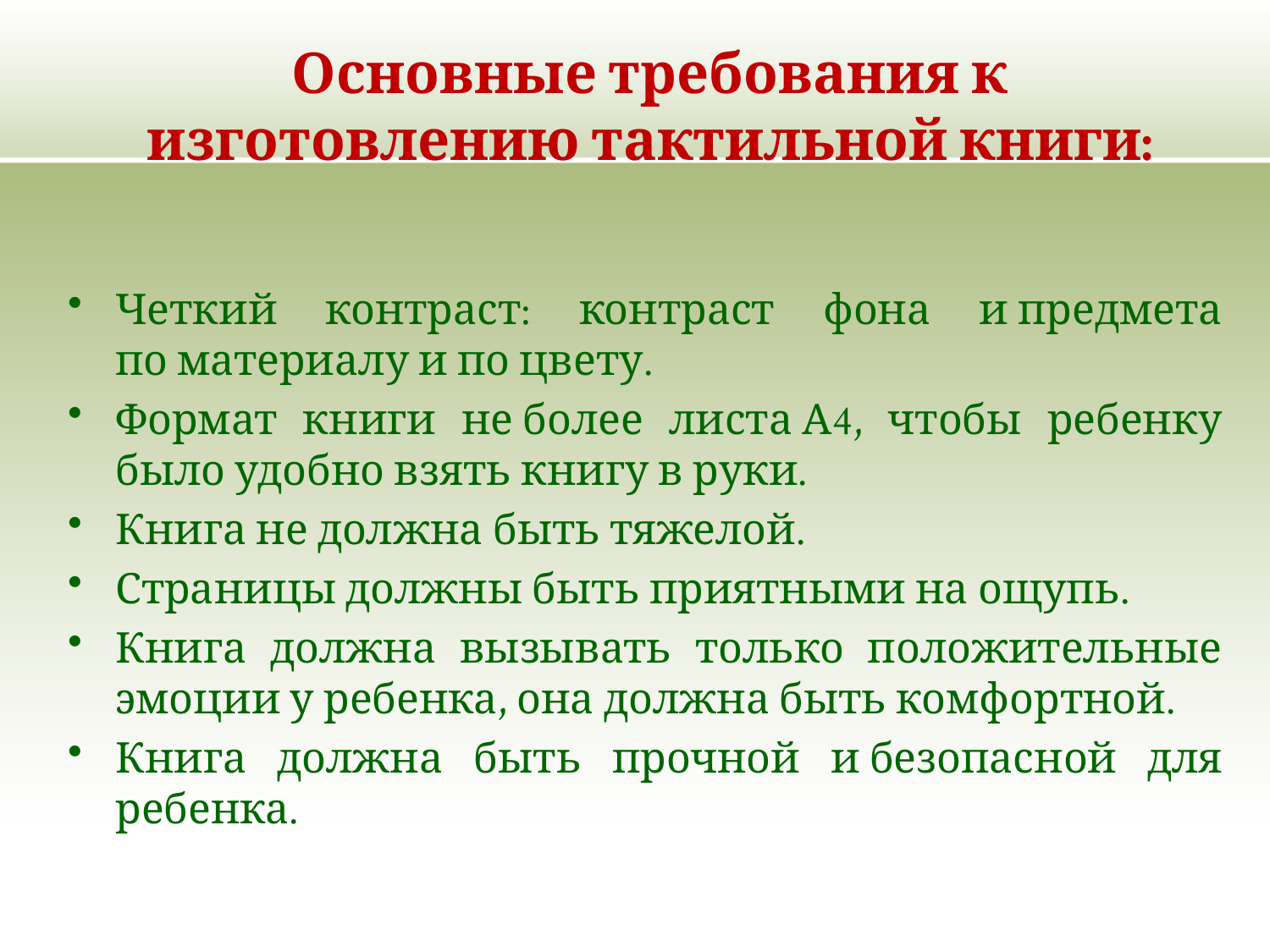

# Основные требования к изготовлению тактильной книги:
Четкий контраст: контраст фона и предмета по материалу и по цвету.
Формат книги не более листа А4, чтобы ребенку было удобно взять книгу в руки.
Книга не должна быть тяжелой.
Страницы должны быть приятными на ощупь.
Книга должна вызывать только положительные эмоции у ребенка, она должна быть комфортной.
Книга должна быть прочной и безопасной для ребенка.